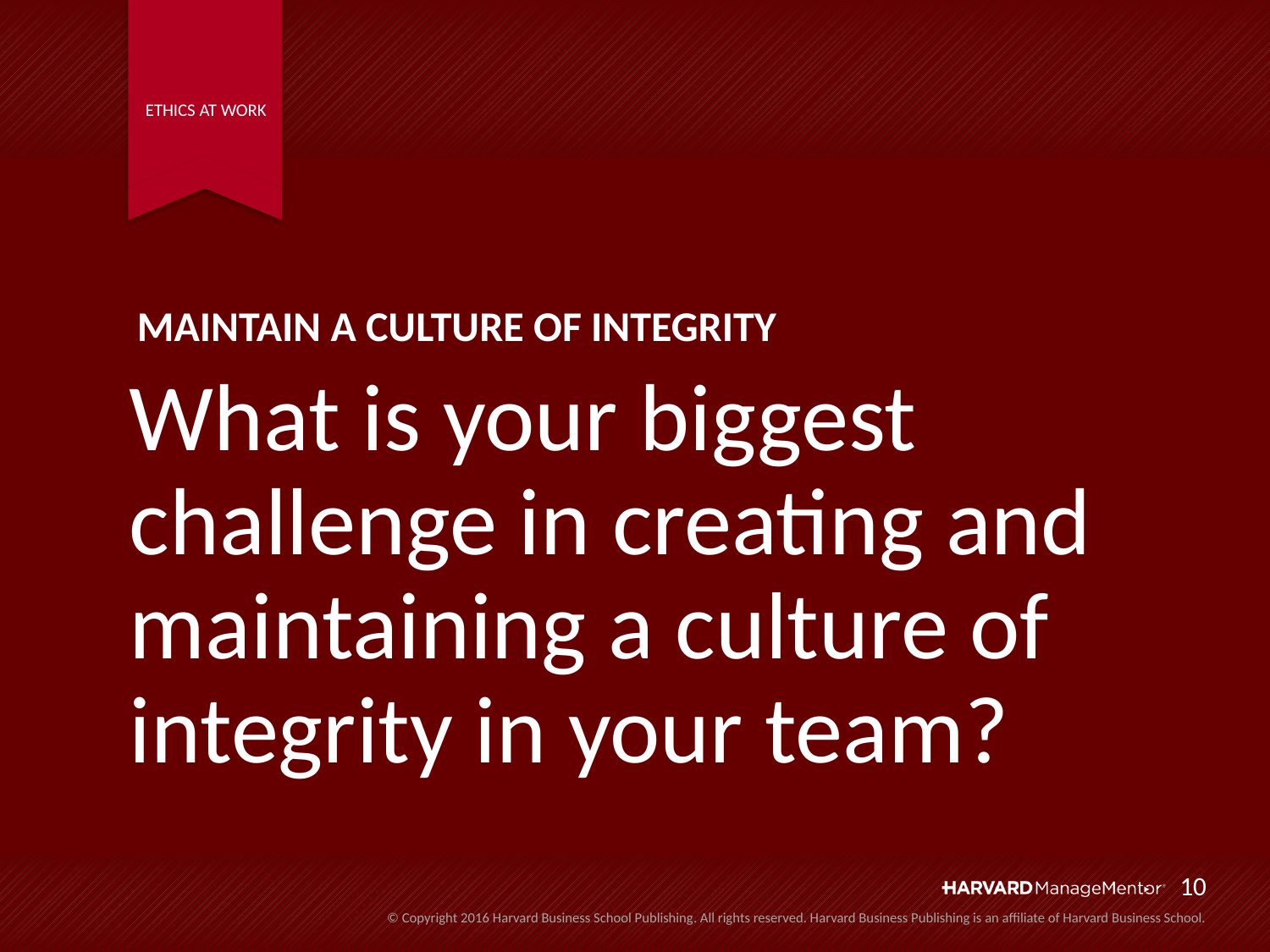

MAINTAIN A CULTURE OF INTEGRITY
What is your biggest challenge in creating and maintaining a culture of integrity in your team?